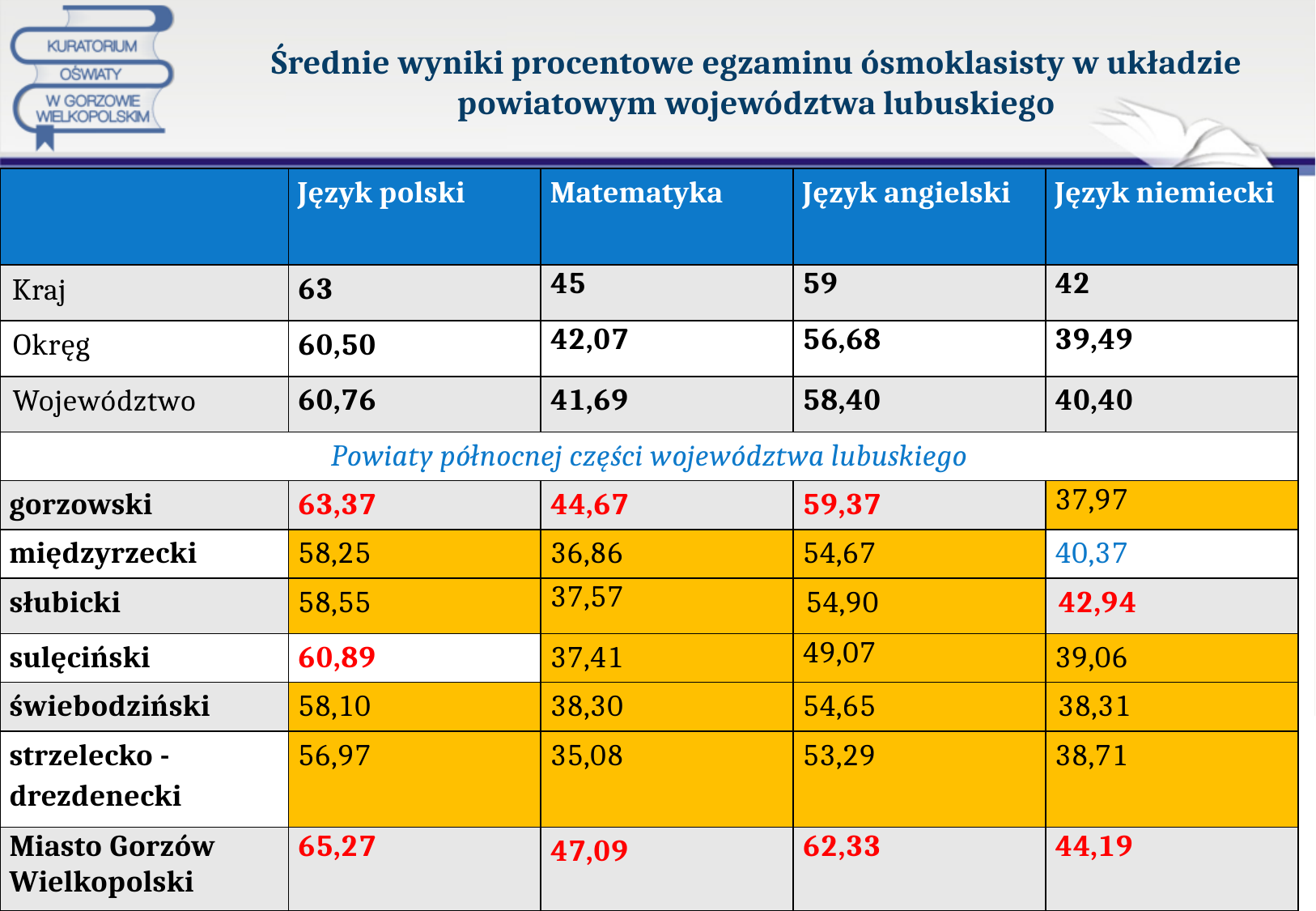

# Średnie wyniki procentowe egzaminu ósmoklasisty w układzie powiatowym województwa lubuskiego
|  | Język polski | Matematyka | Język angielski | Język niemiecki |
| --- | --- | --- | --- | --- |
| Kraj | 63 | 45 | 59 | 42 |
| Okręg | 60,50 | 42,07 | 56,68 | 39,49 |
| Województwo | 60,76 | 41,69 | 58,40 | 40,40 |
| Powiaty północnej części województwa lubuskiego |  |  |  |  |
| gorzowski | 63,37 | 44,67 | 59,37 | 37,97 |
| międzyrzecki | 58,25 | 36,86 | 54,67 | 40,37 |
| słubicki | 58,55 | 37,57 | 54,90 | 42,94 |
| sulęciński | 60,89 | 37,41 | 49,07 | 39,06 |
| świebodziński | 58,10 | 38,30 | 54,65 | 38,31 |
| strzelecko -drezdenecki | 56,97 | 35,08 | 53,29 | 38,71 |
| Miasto Gorzów Wielkopolski | 65,27 | 47,09 | 62,33 | 44,19 |